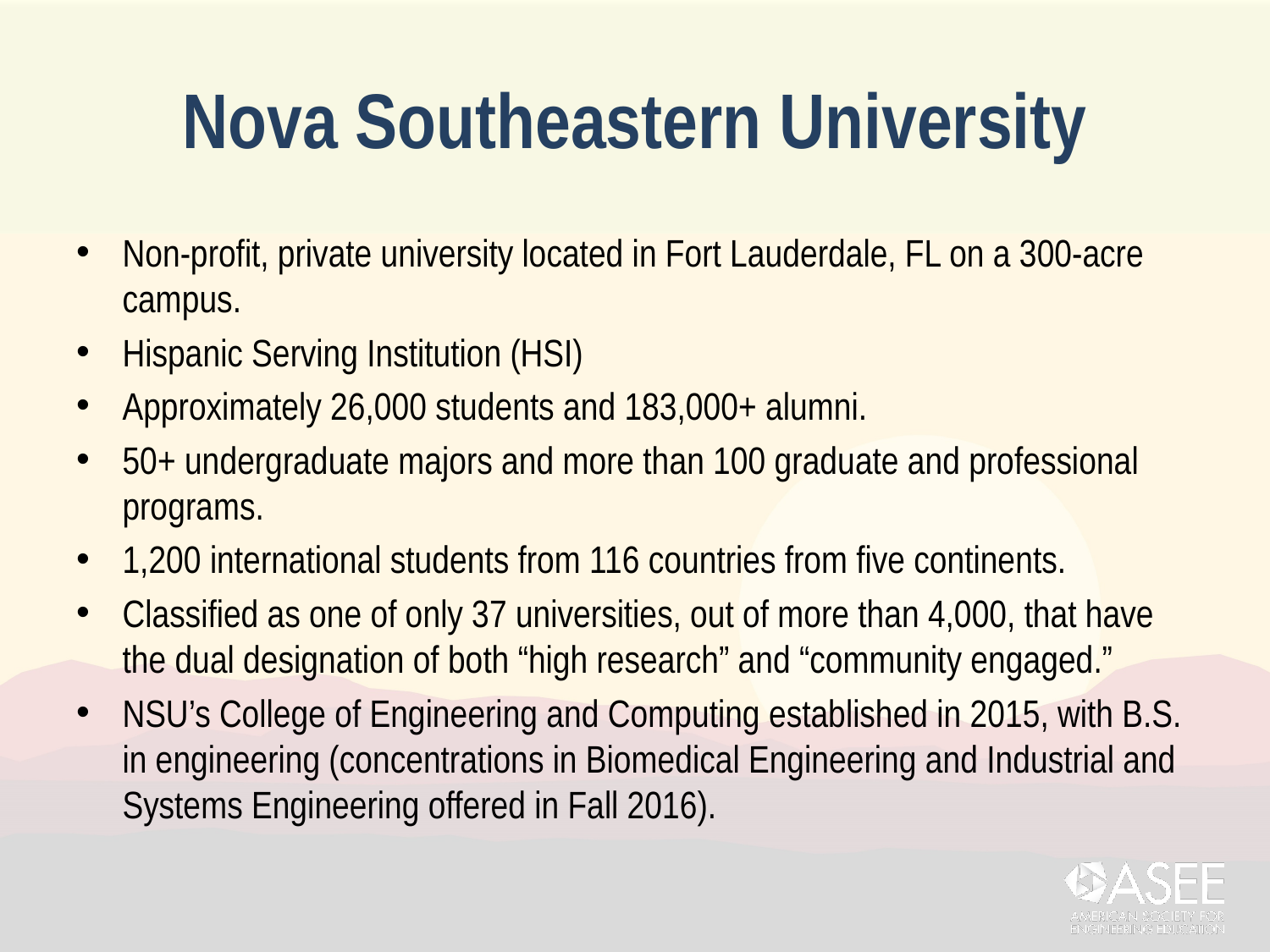

# Nova Southeastern University
Non-profit, private university located in Fort Lauderdale, FL on a 300-acre campus.
Hispanic Serving Institution (HSI)
Approximately 26,000 students and 183,000+ alumni.
50+ undergraduate majors and more than 100 graduate and professional programs.
1,200 international students from 116 countries from five continents.
Classified as one of only 37 universities, out of more than 4,000, that have the dual designation of both “high research” and “community engaged.”
NSU’s College of Engineering and Computing established in 2015, with B.S. in engineering (concentrations in Biomedical Engineering and Industrial and Systems Engineering offered in Fall 2016).